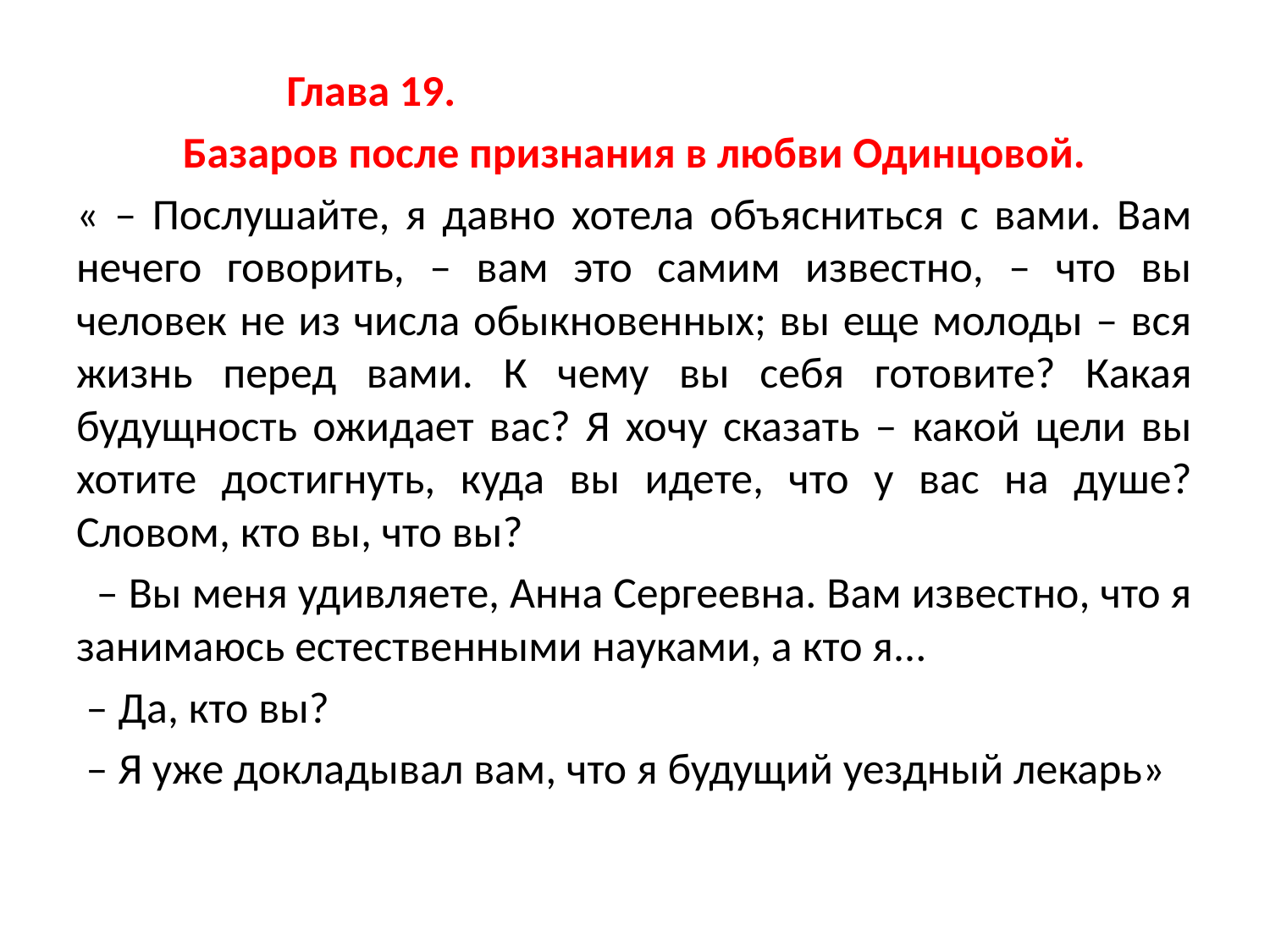

Глава 19.
Базаров после признания в любви Одинцовой.
« – Послушайте, я давно хотела объясниться с вами. Вам нечего говорить, – вам это самим известно, – что вы человек не из числа обыкновенных; вы еще молоды – вся жизнь перед вами. К чему вы себя готовите? Какая будущность ожидает вас? Я хочу сказать – какой цели вы хотите достигнуть, куда вы идете, что у вас на душе? Словом, кто вы, что вы?
  – Вы меня удивляете, Анна Сергеевна. Вам известно, что я занимаюсь естественными науками, а кто я...
 – Да, кто вы?
 – Я уже докладывал вам, что я будущий уездный лекарь»